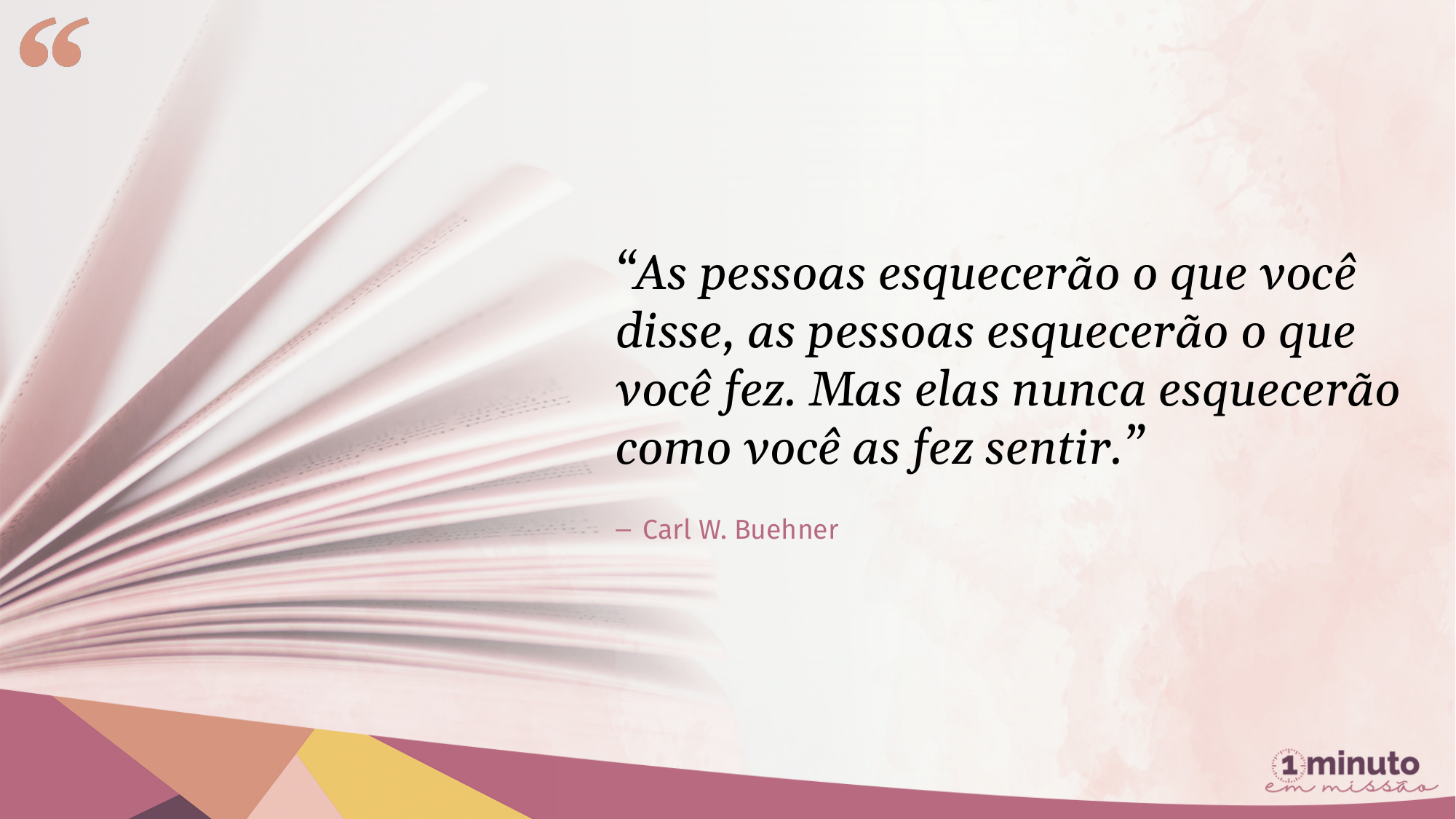

“As pessoas esquecerão o que você disse, as pessoas esquecerão o que você fez. Mas elas nunca esquecerão como você as fez sentir.”
Carl W. Buehner